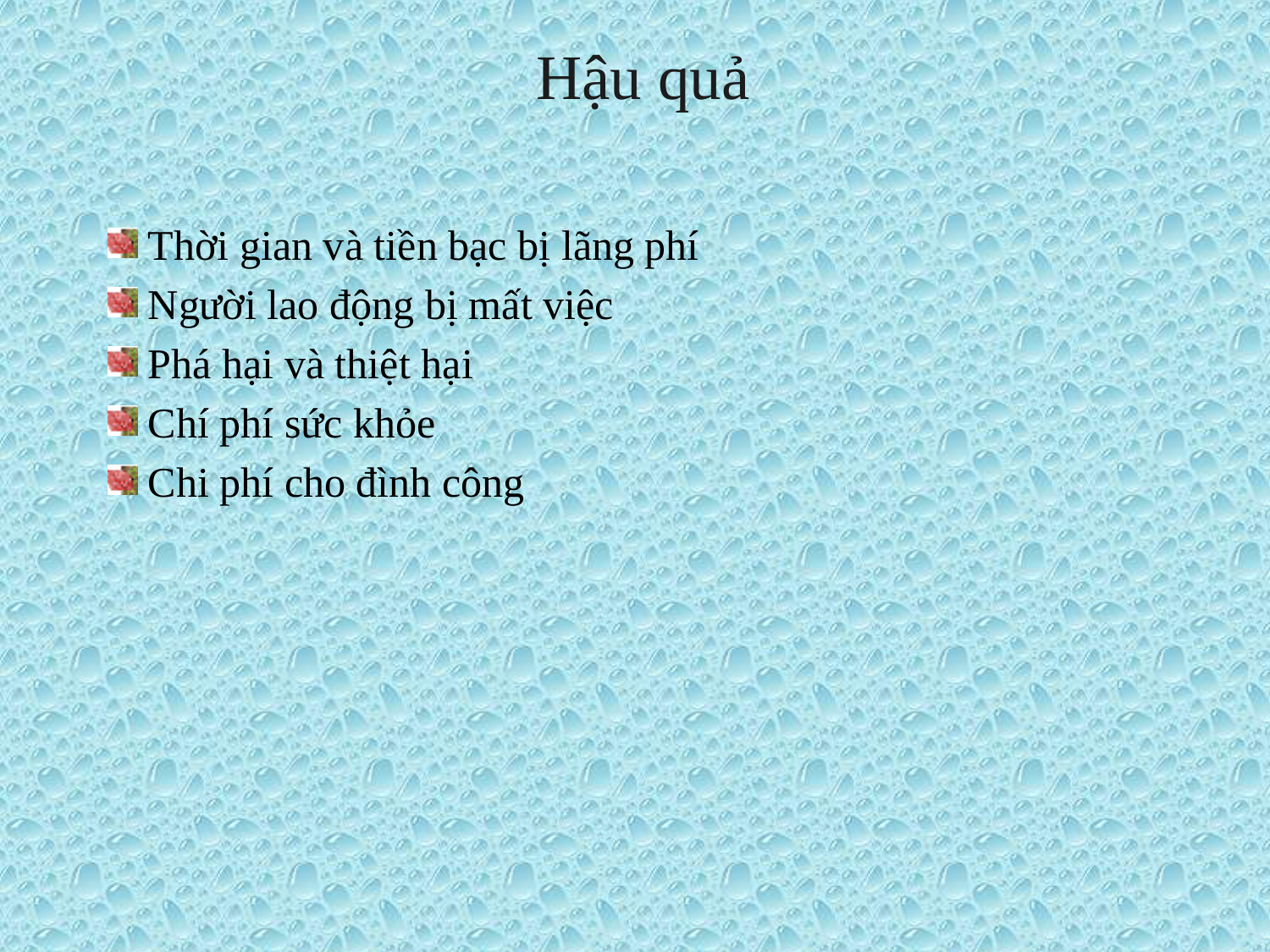

# Hậu quả
 Thời gian và tiền bạc bị lãng phí
 Người lao động bị mất việc
 Phá hại và thiệt hại
 Chí phí sức khỏe
 Chi phí cho đình công